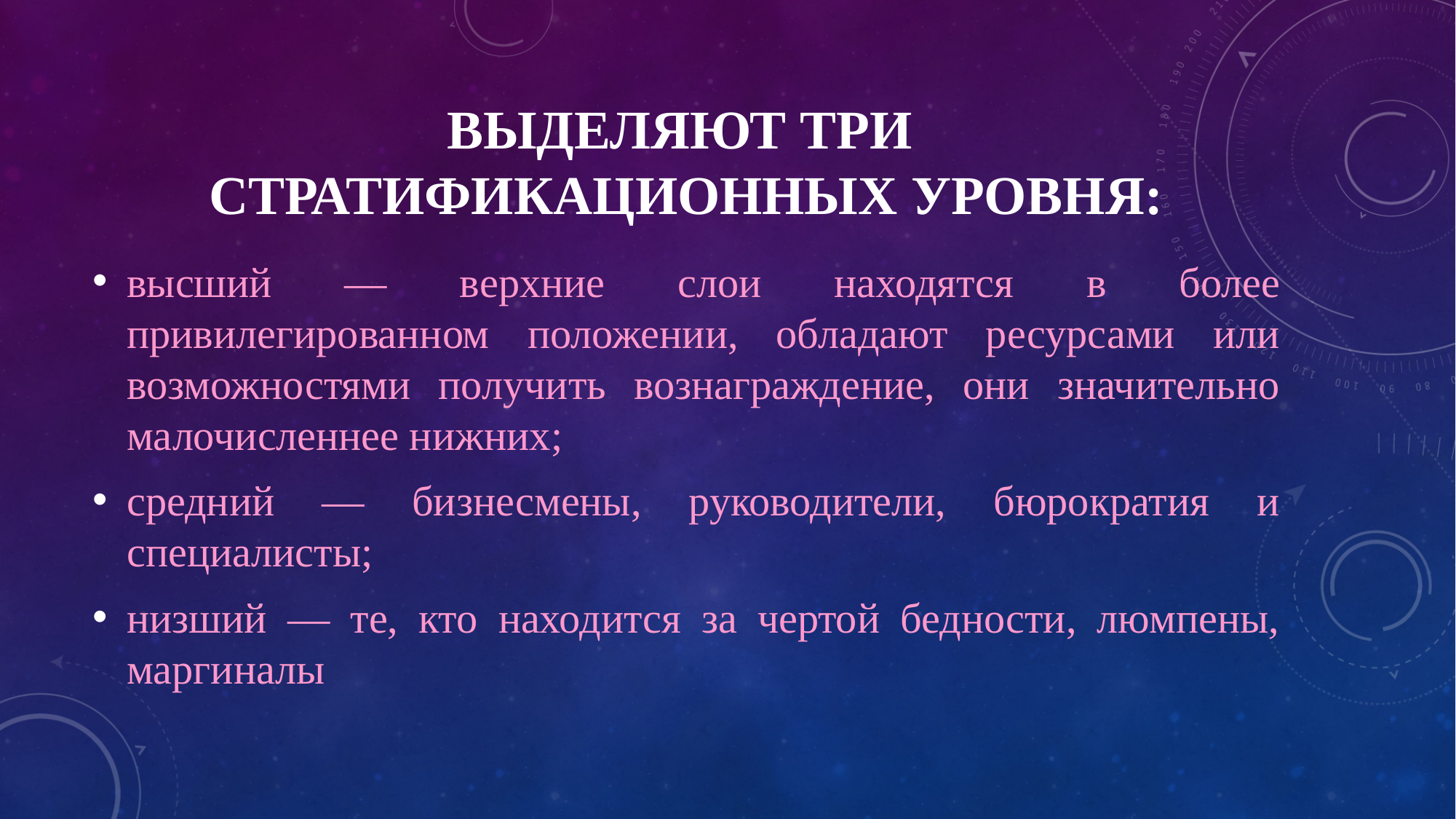

# Выделяют три стратификационных уровня:
высший — верхние слои находятся в более привилегированном положении, обладают ресурсами или возможностями получить вознаграждение, они значительно малочисленнее нижних;
средний — бизнесмены, руководители, бюрократия и специалисты;
низший — те, кто находится за чертой бедности, люмпены, маргиналы